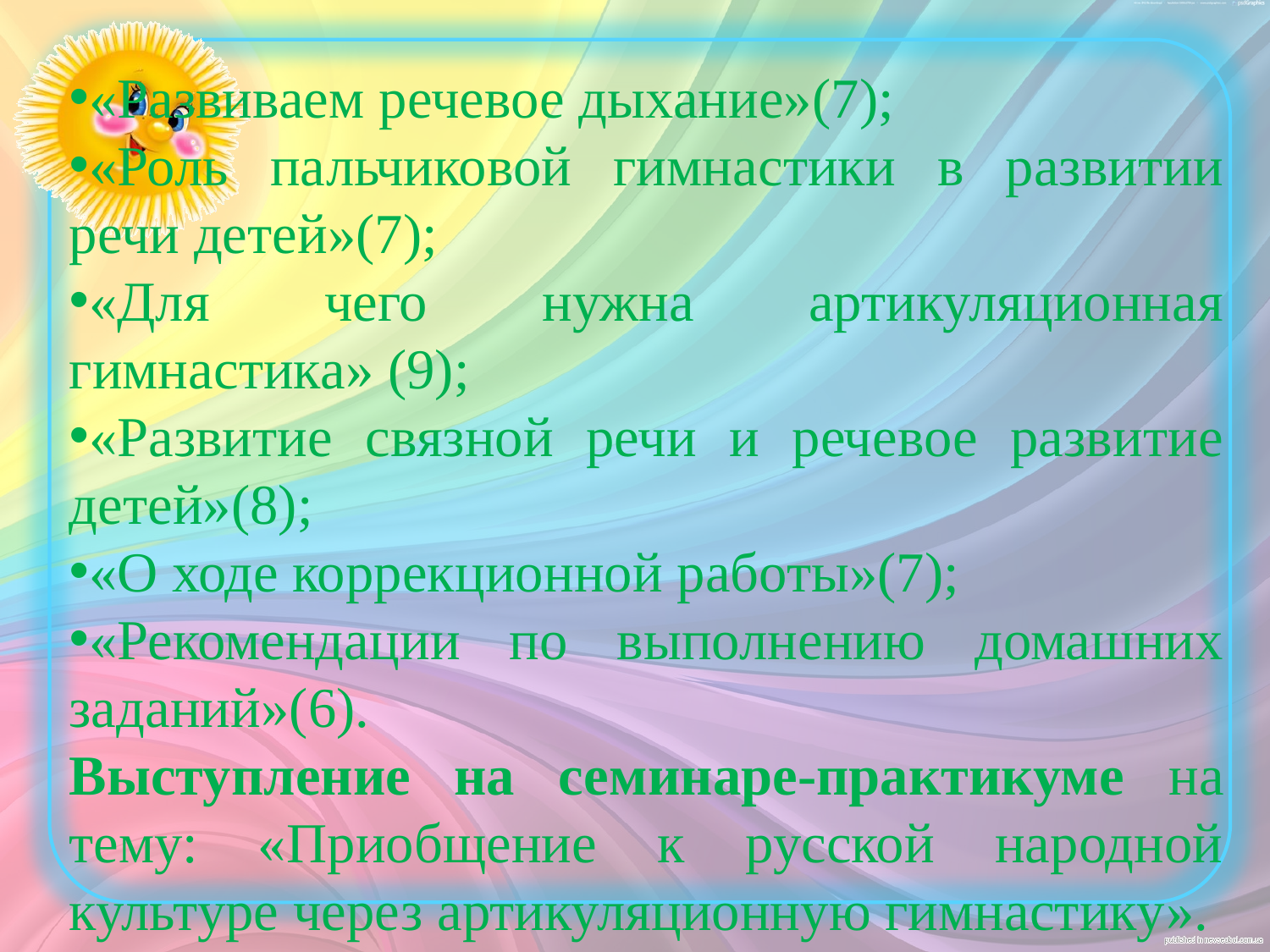

«Развиваем речевое дыхание»(7);
«Роль пальчиковой гимнастики в развитии речи детей»(7);
«Для чего нужна артикуляционная гимнастика» (9);
«Развитие связной речи и речевое развитие детей»(8);
«О ходе коррекционной работы»(7);
«Рекомендации по выполнению домашних заданий»(6).
Выступление на семинаре-практикуме на тему: «Приобщение к русской народной культуре через артикуляционную гимнастику».